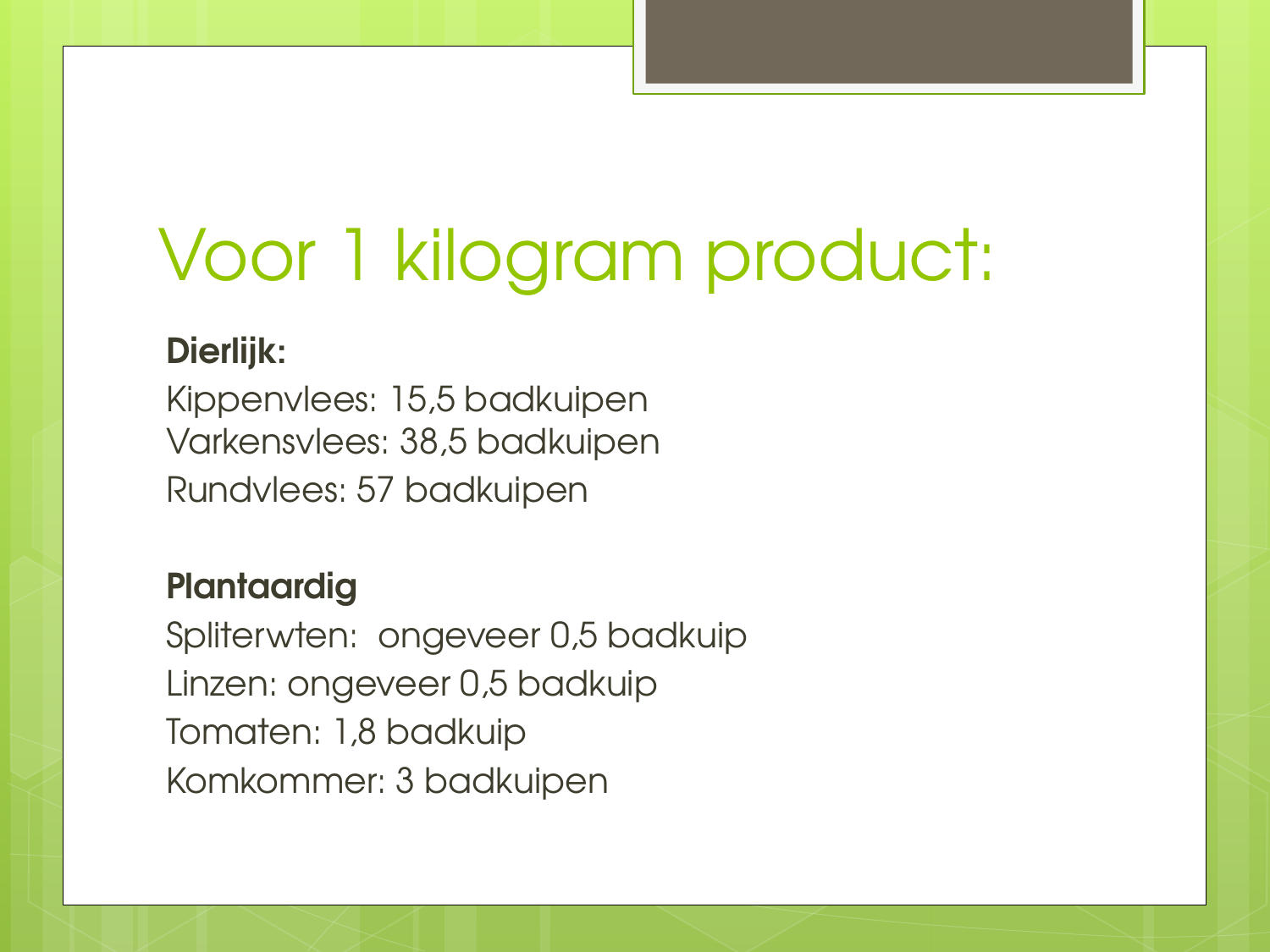

# Voor 1 kilogram product:
Dierlijk:
Kippenvlees: 15,5 badkuipen
Varkensvlees: 38,5 badkuipen
Rundvlees: 57 badkuipen

Plantaardig
Spliterwten:  ongeveer 0,5 badkuip
Linzen: ongeveer 0,5 badkuip
Tomaten: 1,8 badkuip
Komkommer: 3 badkuipen